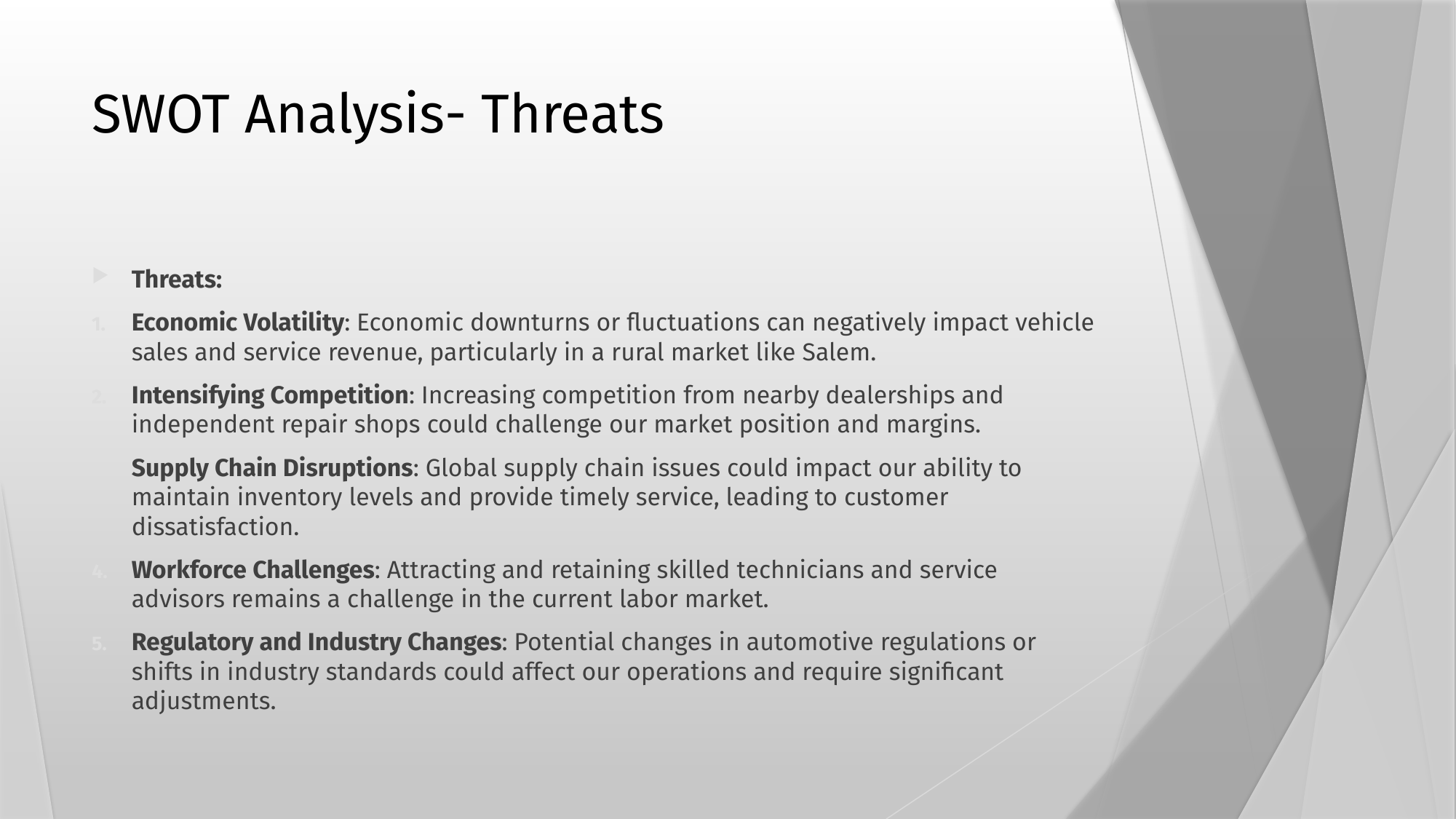

# SWOT Analysis- Threats
Threats:
Economic Volatility: Economic downturns or fluctuations can negatively impact vehicle sales and service revenue, particularly in a rural market like Salem.
Intensifying Competition: Increasing competition from nearby dealerships and independent repair shops could challenge our market position and margins.
Supply Chain Disruptions: Global supply chain issues could impact our ability to maintain inventory levels and provide timely service, leading to customer dissatisfaction.
Workforce Challenges: Attracting and retaining skilled technicians and service advisors remains a challenge in the current labor market.
Regulatory and Industry Changes: Potential changes in automotive regulations or shifts in industry standards could affect our operations and require significant adjustments.